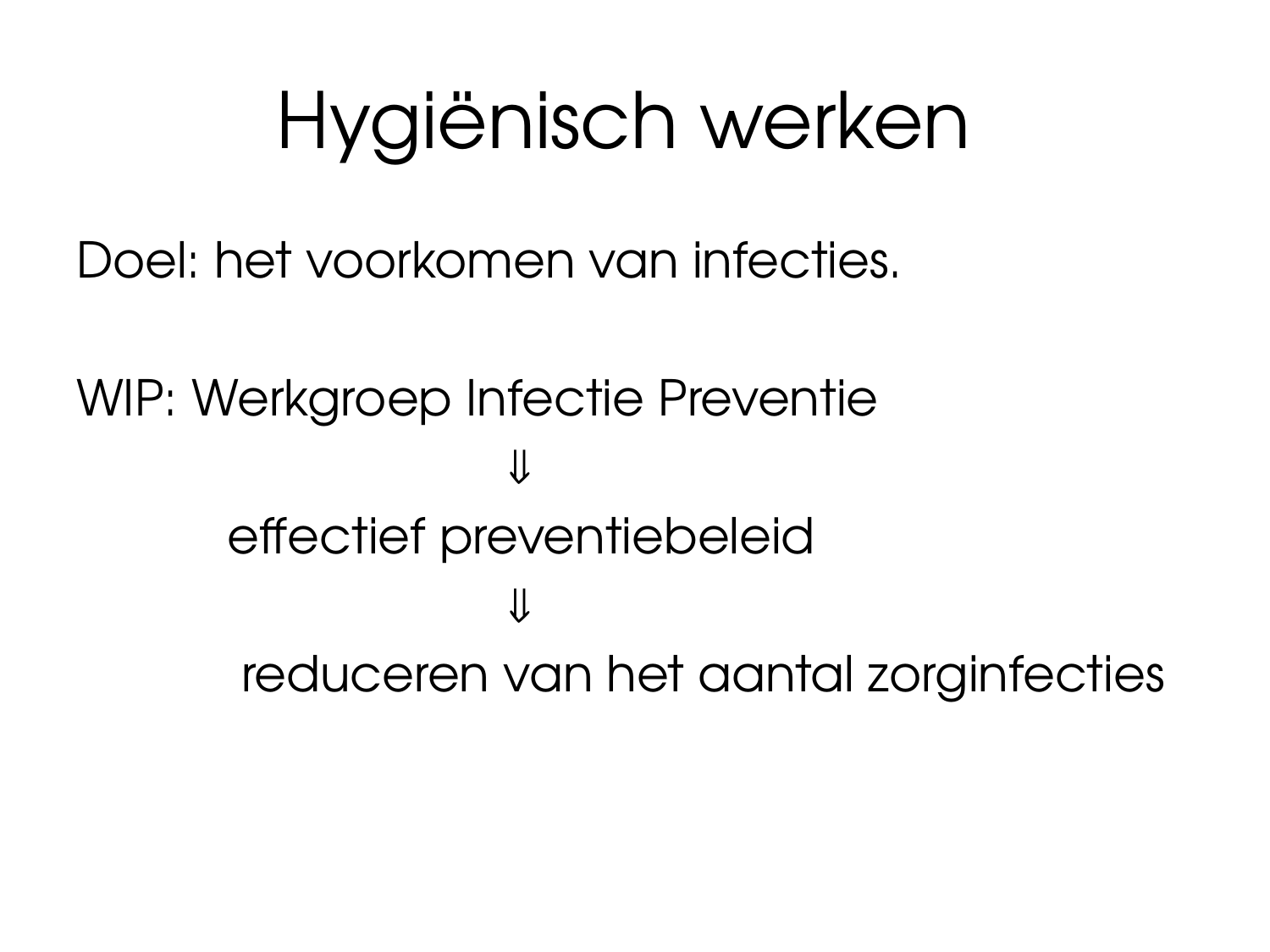

# Hygiënisch werken
Doel: het voorkomen van infecties.

WIP: Werkgroep Infectie Preventie
				⇓
           effectief preventiebeleid
				⇓
            reduceren van het aantal zorginfecties